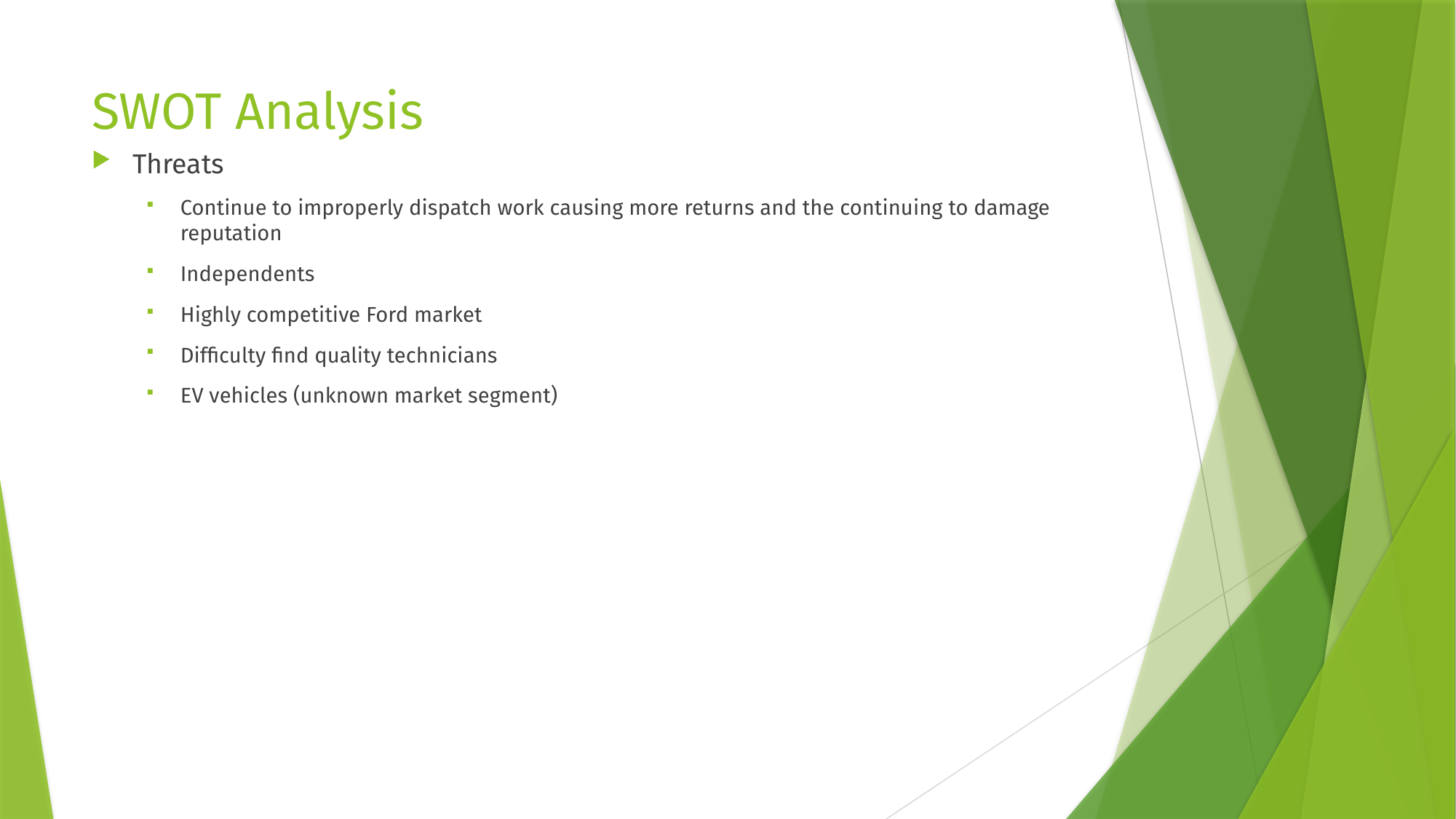

# SWOT Analysis
Threats
Continue to improperly dispatch work causing more returns and the continuing to damage reputation
Independents
Highly competitive Ford market
Difficulty find quality technicians
EV vehicles (unknown market segment)